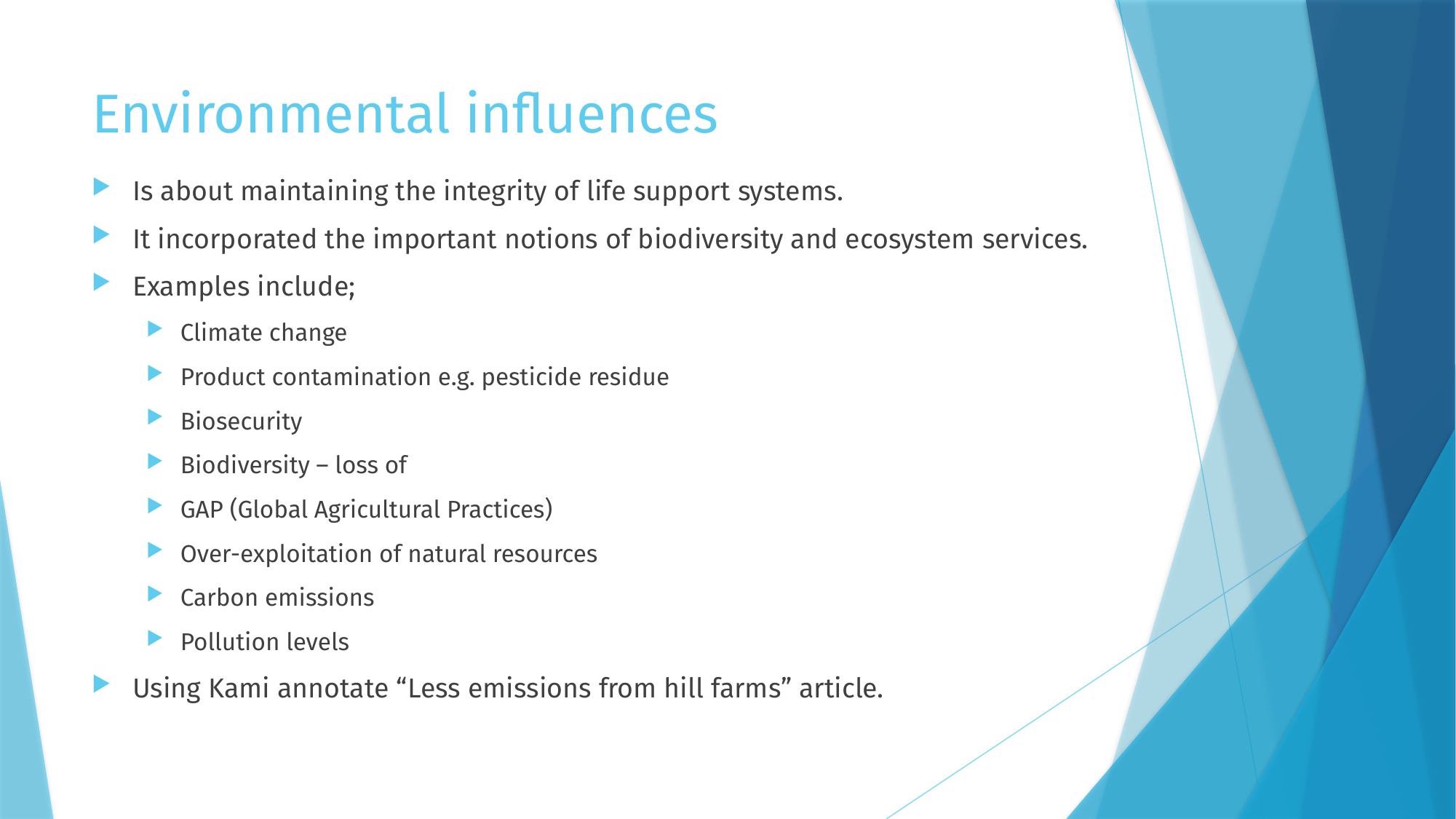

# Environmental influences
Is about maintaining the integrity of life support systems.
It incorporated the important notions of biodiversity and ecosystem services.
Examples include;
Climate change
Product contamination e.g. pesticide residue
Biosecurity
Biodiversity – loss of
GAP (Global Agricultural Practices)
Over-exploitation of natural resources
Carbon emissions
Pollution levels
Using Kami annotate “Less emissions from hill farms” article.